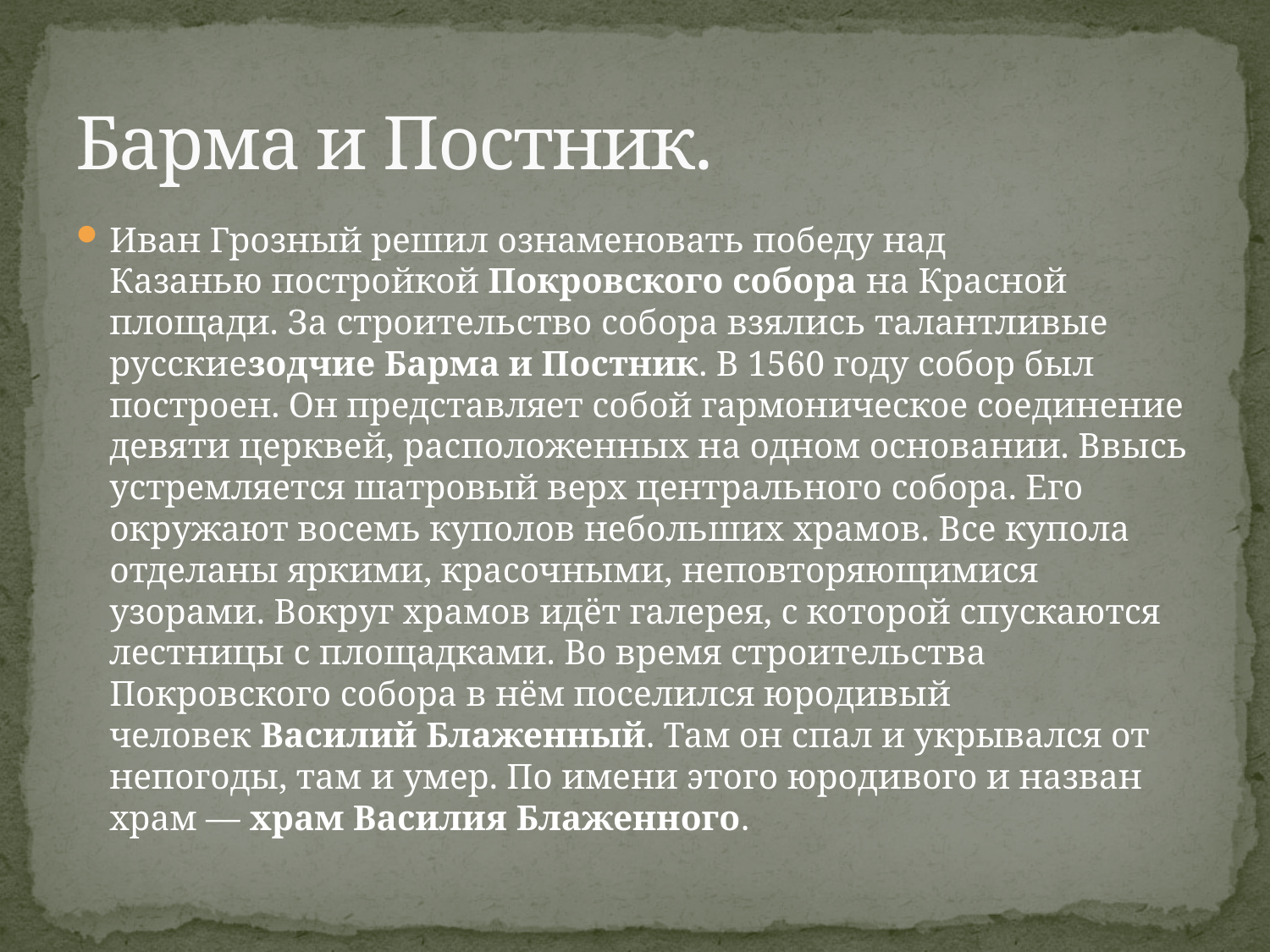

# Барма и Постник.
Иван Грозный решил ознаменовать победу над Казанью постройкой Покровского собора на Красной площади. За строительство собора взялись талантливые русскиезодчие Барма и Постник. В 1560 году собор был построен. Он представляет собой гармоническое соединение девяти церквей, расположенных на одном основании. Ввысь устремляется шатровый верх центрального собора. Его окружают восемь куполов небольших храмов. Все купола отделаны яркими, красочными, неповторяющимися узорами. Вокруг храмов идёт галерея, с которой спускаются лестницы с площадками. Во время строительства Покровского собора в нём поселился юродивый человек Василий Блаженный. Там он спал и укрывался от непогоды, там и умер. По имени этого юродивого и назван храм — храм Василия Блаженного.